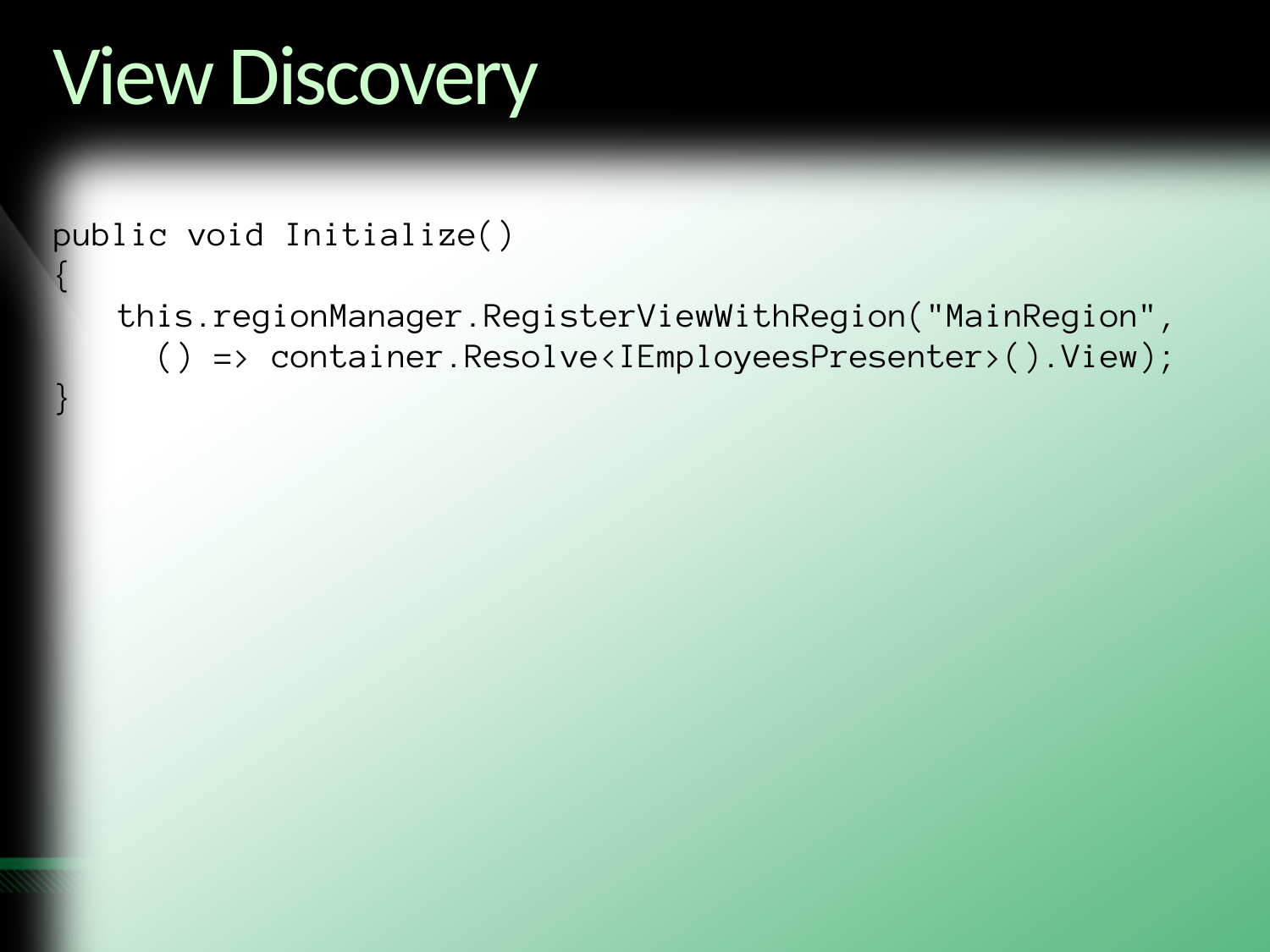

# View Discovery
public void Initialize()
{
this.regionManager.RegisterViewWithRegion("MainRegion",
  () => container.Resolve<IEmployeesPresenter>().View);
}